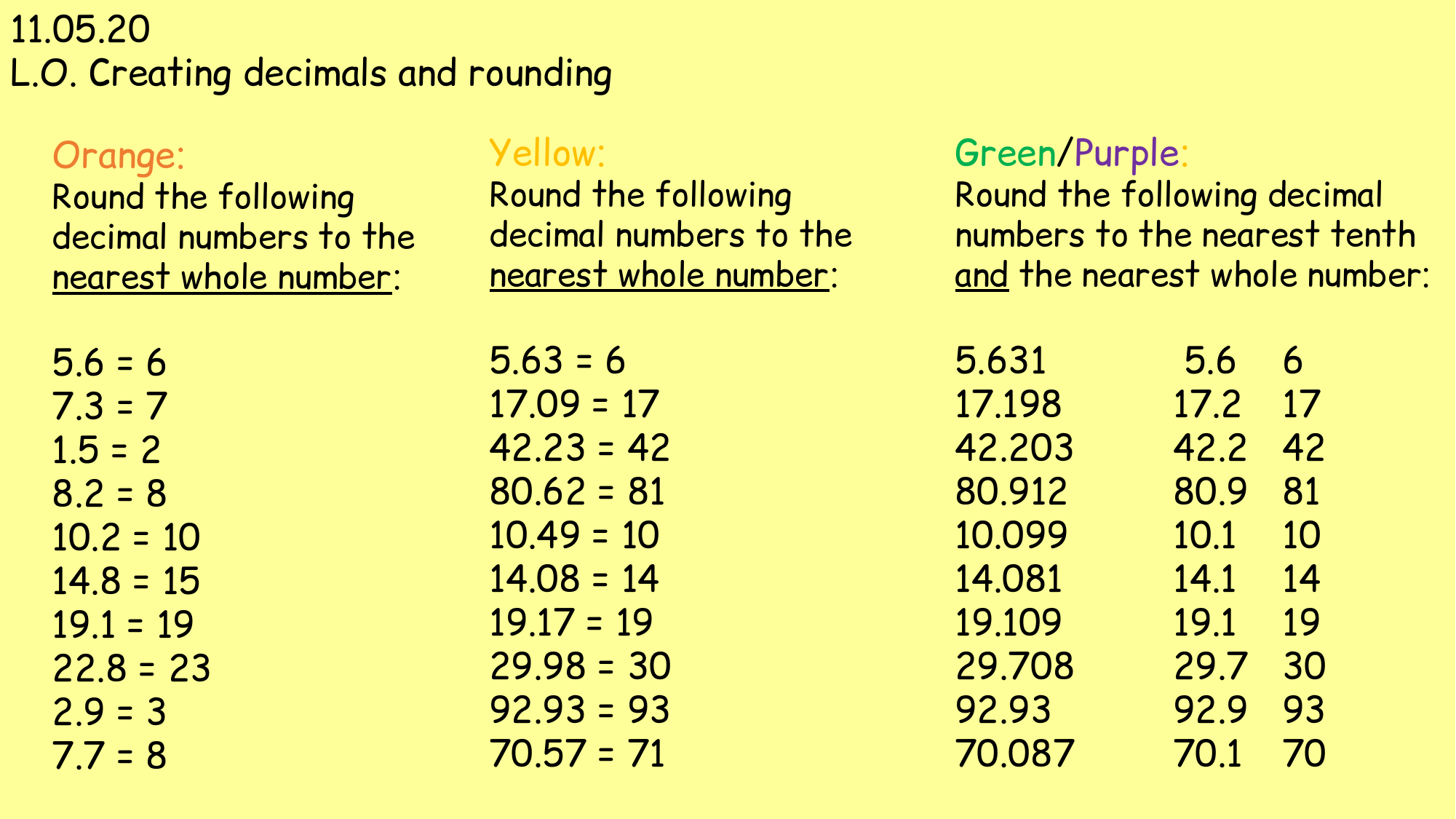

11.05.20
L.O. Creating decimals and rounding
Yellow:
Round the following decimal numbers to the nearest whole number:

5.63 = 6
17.09 = 17
42.23 = 42
80.62 = 81
10.49 = 10
14.08 = 14
19.17 = 19
29.98 = 30
92.93 = 93
70.57 = 71
Green/Purple:
Round the following decimal numbers to the nearest tenth and the nearest whole number:

5.631 		 5.6	6
17.198		17.2	17
42.203	42.2	42
80.912	80.9	81
10.099	10.1	10
14.081		14.1	14
19.109		19.1	19
29.708	29.7	30
92.93		92.9	93
70.087	70.1	70
Orange:
Round the following decimal numbers to the nearest whole number:

5.6 = 6
7.3 = 7
1.5 = 2
8.2 = 8
10.2 = 10
14.8 = 15
19.1 = 19
22.8 = 23
2.9 = 3
7.7 = 8